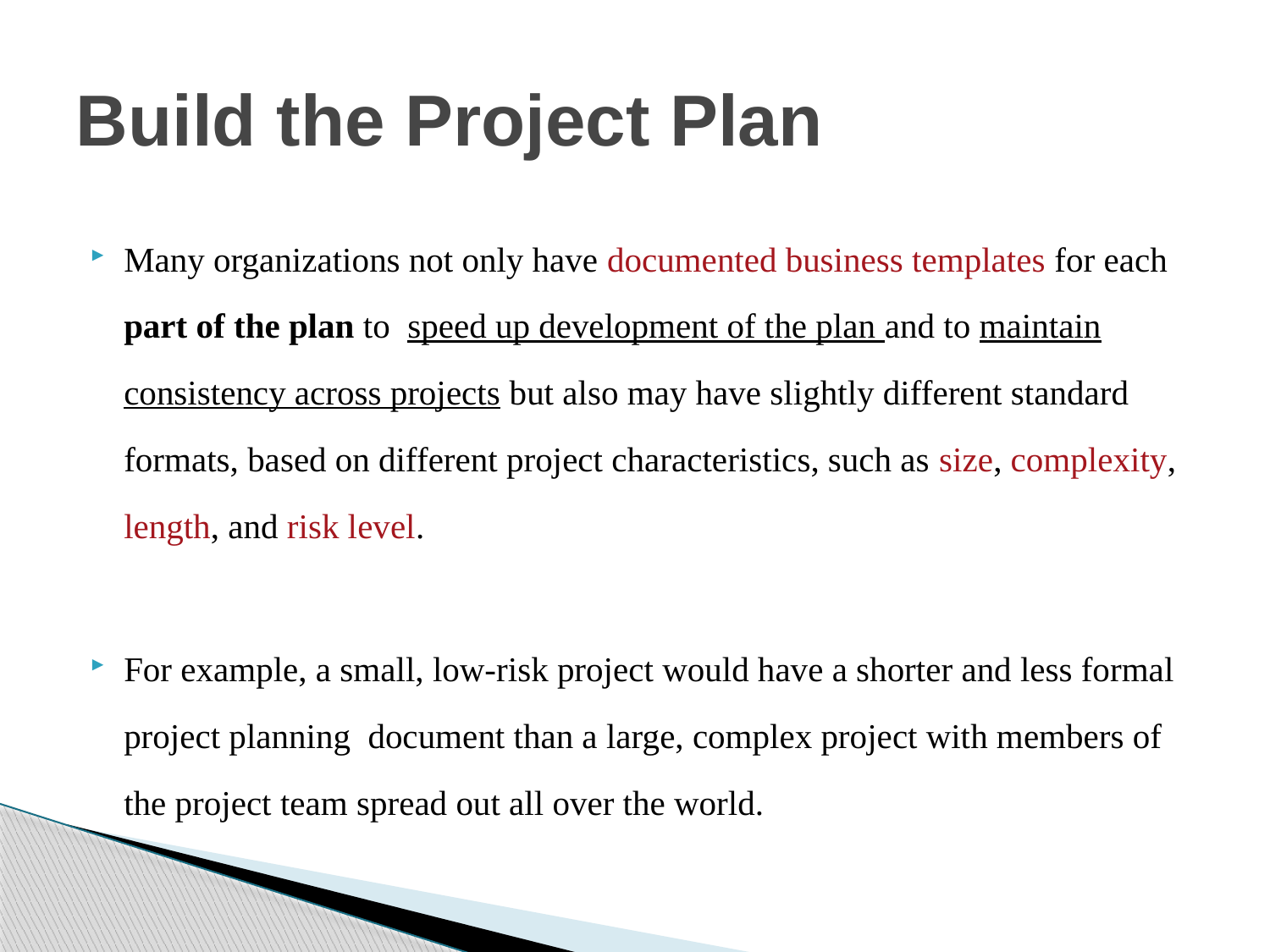

# Build the Project Plan
Many organizations not only have documented business templates for each part of the plan to  speed up development of the plan and to maintain consistency across projects but also may have slightly different standard formats, based on different project characteristics, such as size, complexity, length, and risk level.

For example, a small, low-risk project would have a shorter and less formal project planning  document than a large, complex project with members of the project team spread out all over the world.